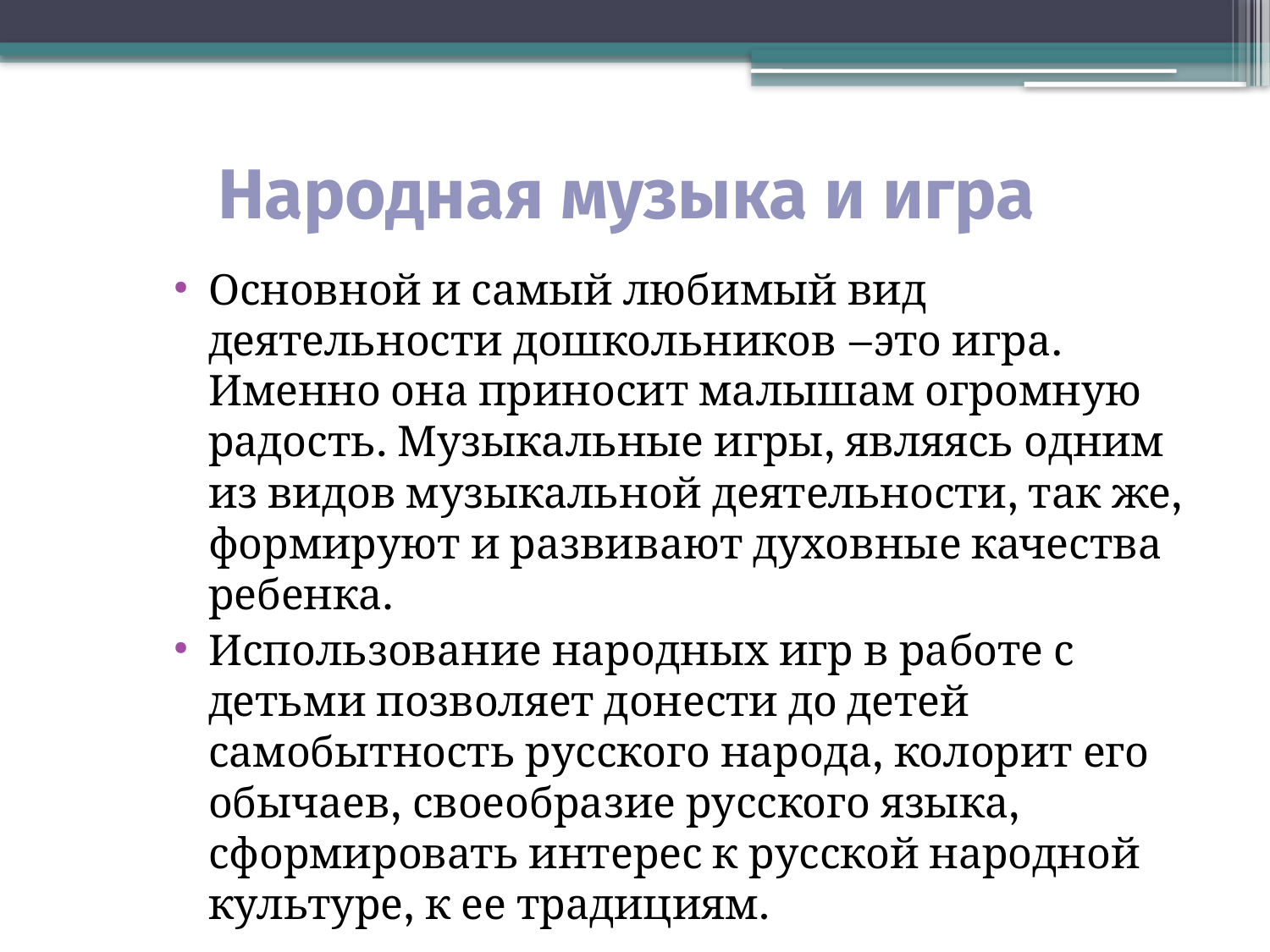

# Народная музыка и игра
Основной и самый любимый вид деятельности дошкольников –это игра. Именно она приносит малышам огромную радость. Музыкальные игры, являясь одним из видов музыкальной деятельности, так же, формируют и развивают духовные качества ребенка.
Использование народных игр в работе с детьми позволяет донести до детей самобытность русского народа, колорит его обычаев, своеобразие русского языка, сформировать интерес к русской народной культуре, к ее традициям.